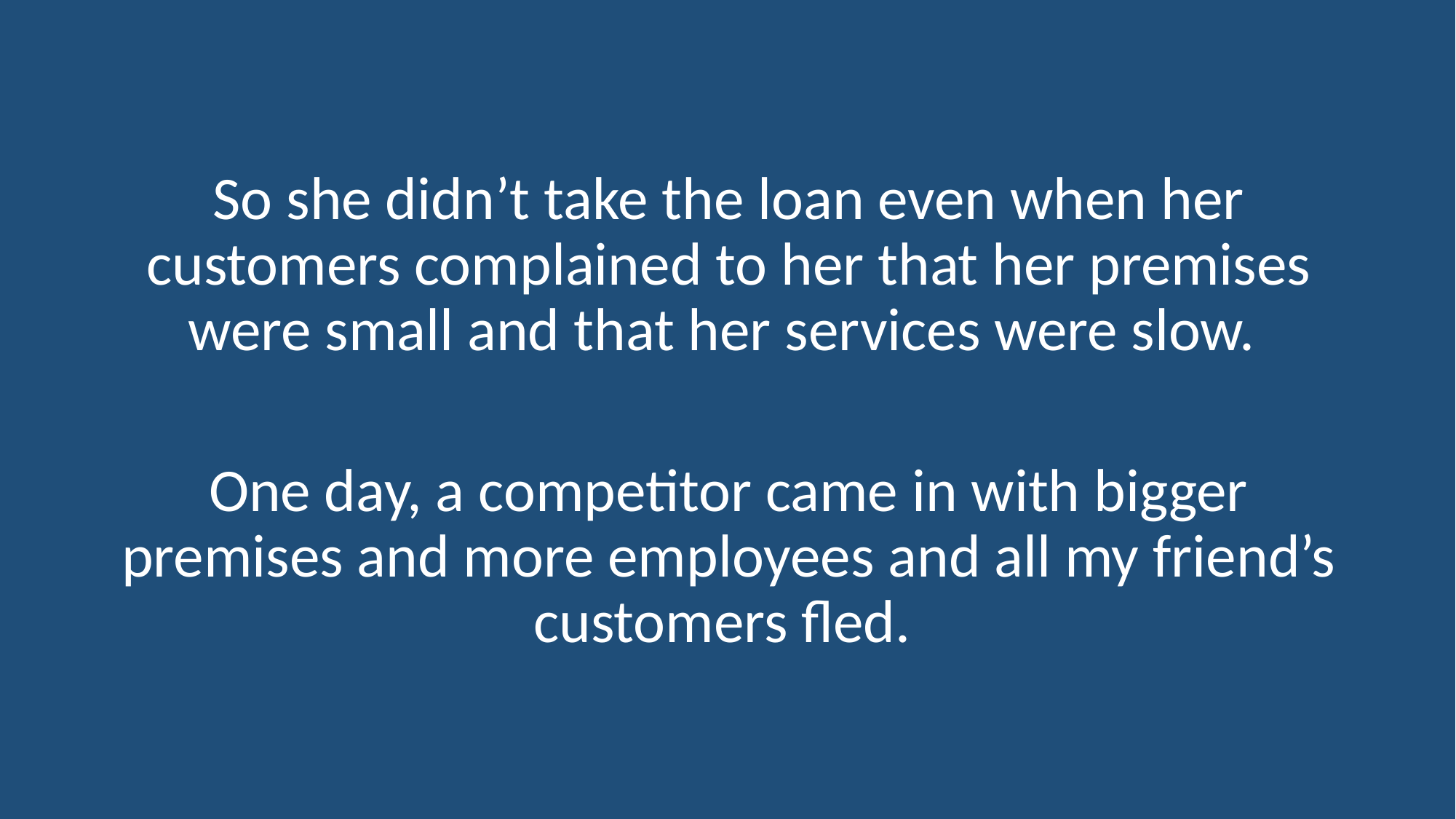

So she didn’t take the loan even when her customers complained to her that her premises were small and that her services were slow.

One day, a competitor came in with bigger premises and more employees and all my friend’s customers fled.